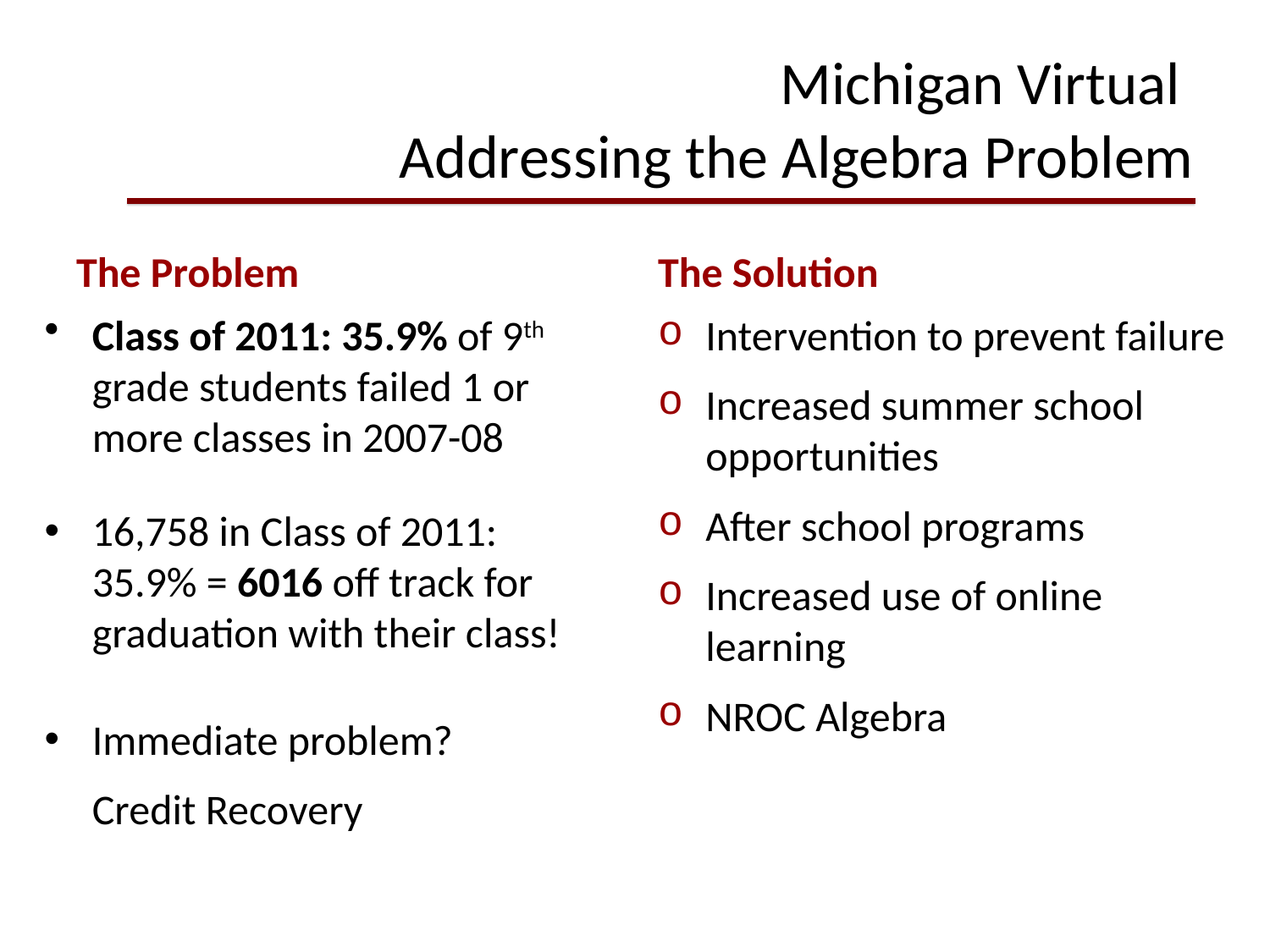

# Michigan Virtual Addressing the Algebra Problem
The Problem
The Solution
Class of 2011: 35.9% of 9th grade students failed 1 or more classes in 2007-08

16,758 in Class of 2011: 35.9% = 6016 off track for graduation with their class!

Immediate problem?
	Credit Recovery

Intervention to prevent failure
Increased summer school opportunities
After school programs
Increased use of online learning
NROC Algebra